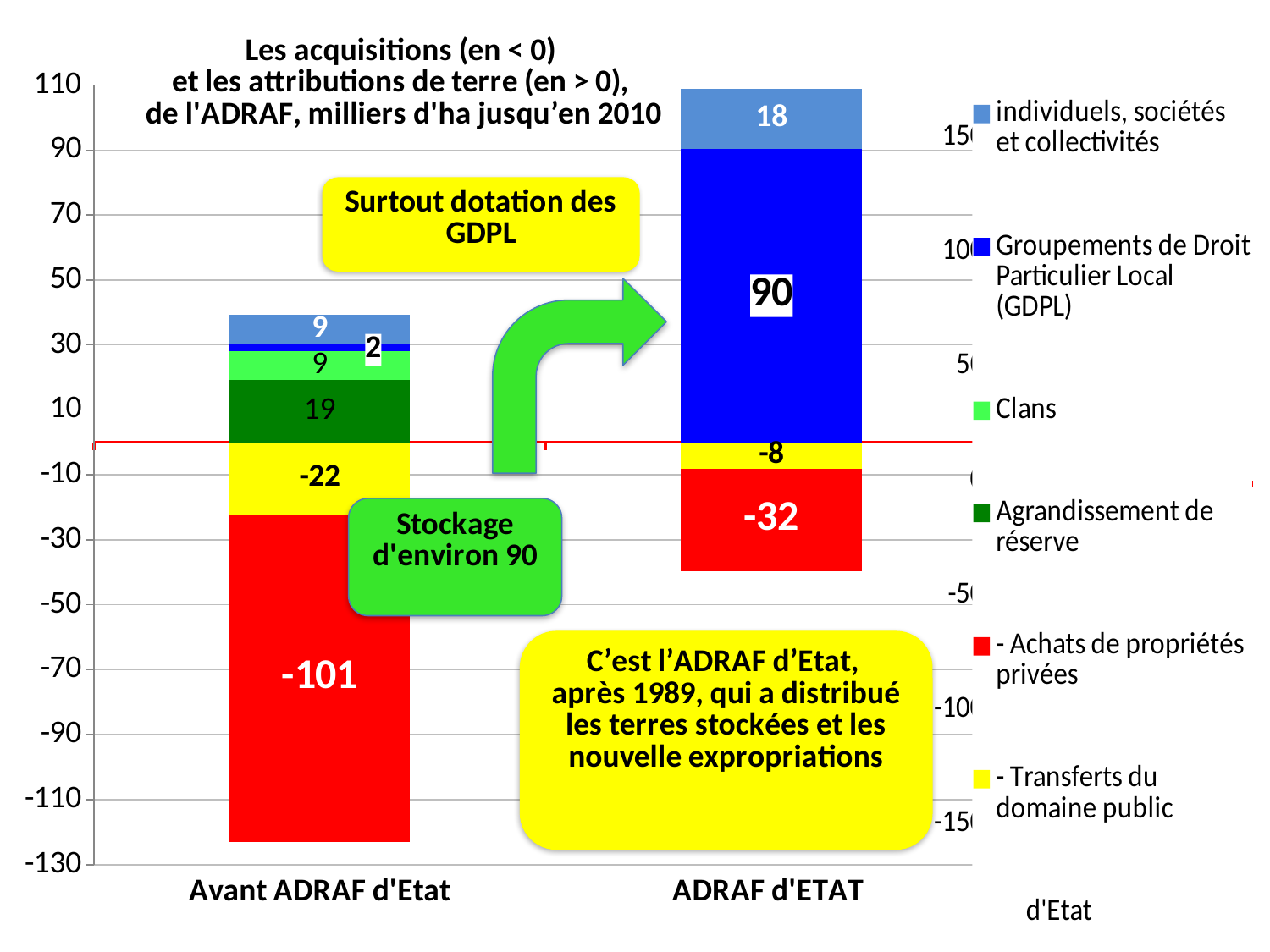

### Chart: Les acquisitions (en < 0)
et les attributions de terre (en > 0),
de l'ADRAF, milliers d'ha jusqu’en 2010

| Category | - Transferts du domaine public | - Achats de propriétés privées  | Agrandissement de réserve  | Clans  | Groupements de Droit Particulier Local (GDPL) | individuels, sociétés et collectivités  |
|---|---|---|---|---|---|---|
| Avant ADRAF d'Etat | -22.091 | -101.055 | 19.094 | 8.942 | 2.411 | 8.785 |
| ADRAF d'ETAT  | -8.034 | -31.58 | 0.0 | 0.0 | 90.312 | 18.492 |

### Chart: Les acquisitions (en < 0) et les attributions de terre (en > 0), de l'ADRAF, milliers d'ha

| Category | - Transferts du domaine public | - Achats de propriétés privées  | Agrandissement de réserve  | Clans  | Groupements de Droit Particulier Local (GDPL) | individuels, sociétés et collectivités  |
|---|---|---|---|---|---|---|
| Avant ADRAF d'Etat | -22.091 | -101.055 | 19.094 | 8.942 | 2.411 | 8.785 |
| ADRAF d'ETAT  | -8.034 | -31.58 | 0.0 | 0.0 | 90.312 | 18.492 |